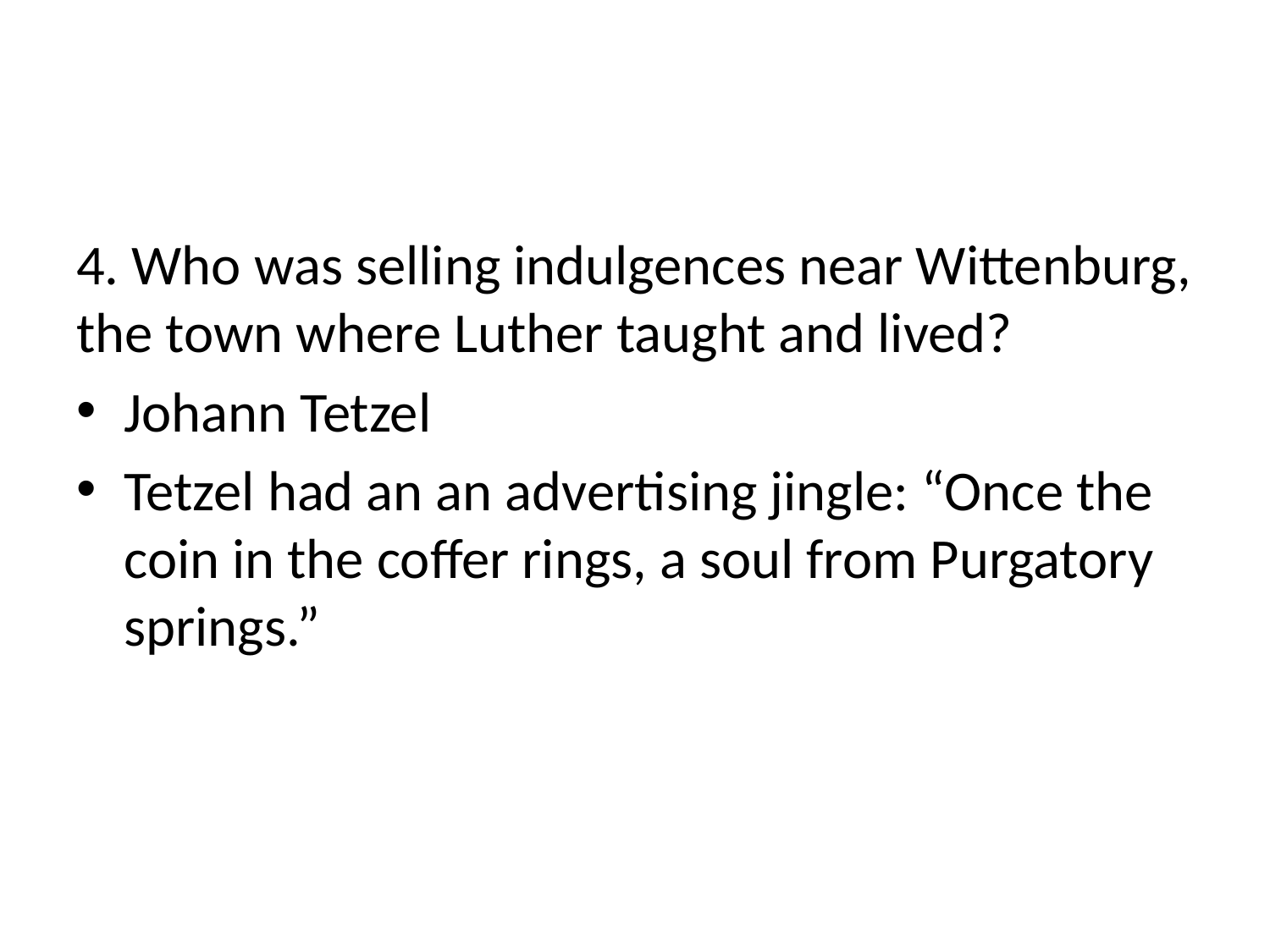

#
4. Who was selling indulgences near Wittenburg, the town where Luther taught and lived?
Johann Tetzel
Tetzel had an an advertising jingle: “Once the coin in the coffer rings, a soul from Purgatory springs.”